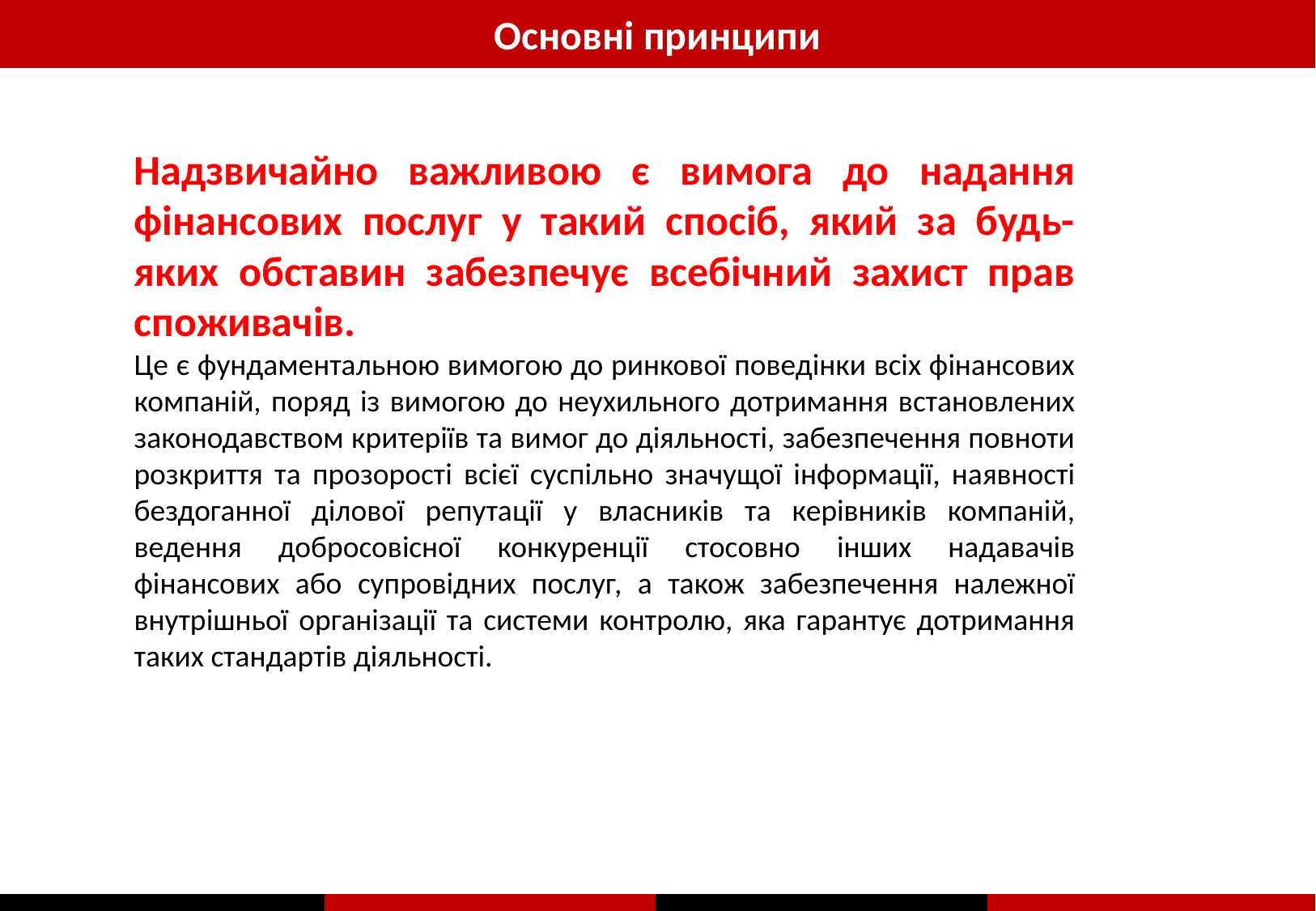

Основні принципи
Надзвичайно важливою є вимога до надання фінансових послуг у такий спосіб, який за будь-яких обставин забезпечує всебічний захист прав споживачів.
Це є фундаментальною вимогою до ринкової поведінки всіх фінансових компаній, поряд із вимогою до неухильного дотримання встановлених законодавством критеріїв та вимог до діяльності, забезпечення повноти розкриття та прозорості всієї суспільно значущої інформації, наявності бездоганної ділової репутації у власників та керівників компаній, ведення добросовісної конкуренції стосовно інших надавачів фінансових або супровідних послуг, а також забезпечення належної внутрішньої організації та системи контролю, яка гарантує дотримання таких стандартів діяльності.